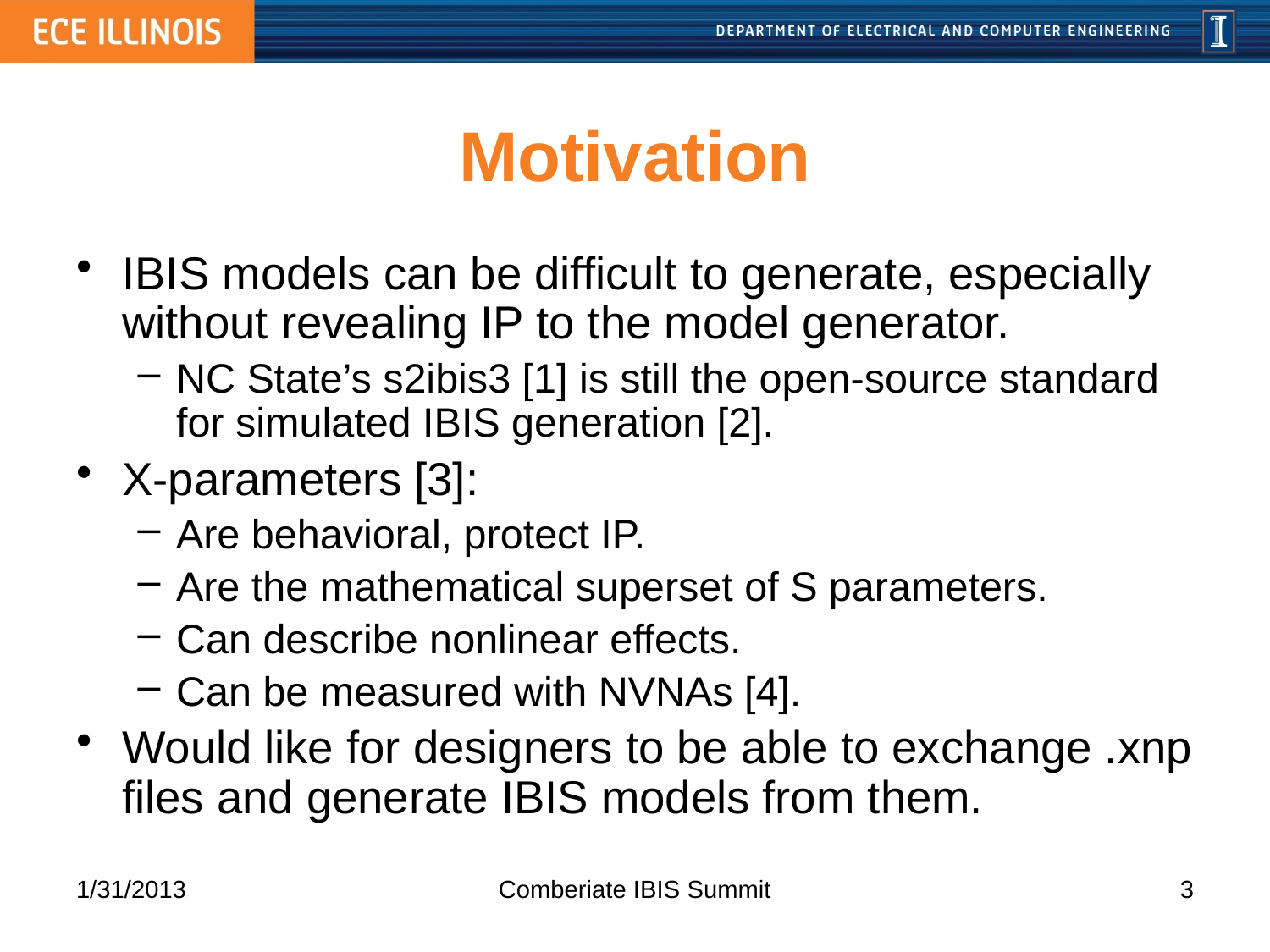

# Motivation
IBIS models can be difficult to generate, especially without revealing IP to the model generator.
NC State’s s2ibis3 [1] is still the open-source standard for simulated IBIS generation [2].
X-parameters [3]:
Are behavioral, protect IP.
Are the mathematical superset of S parameters.
Can describe nonlinear effects.
Can be measured with NVNAs [4].
Would like for designers to be able to exchange .xnp files and generate IBIS models from them.
1/31/2013
Comberiate IBIS Summit
3